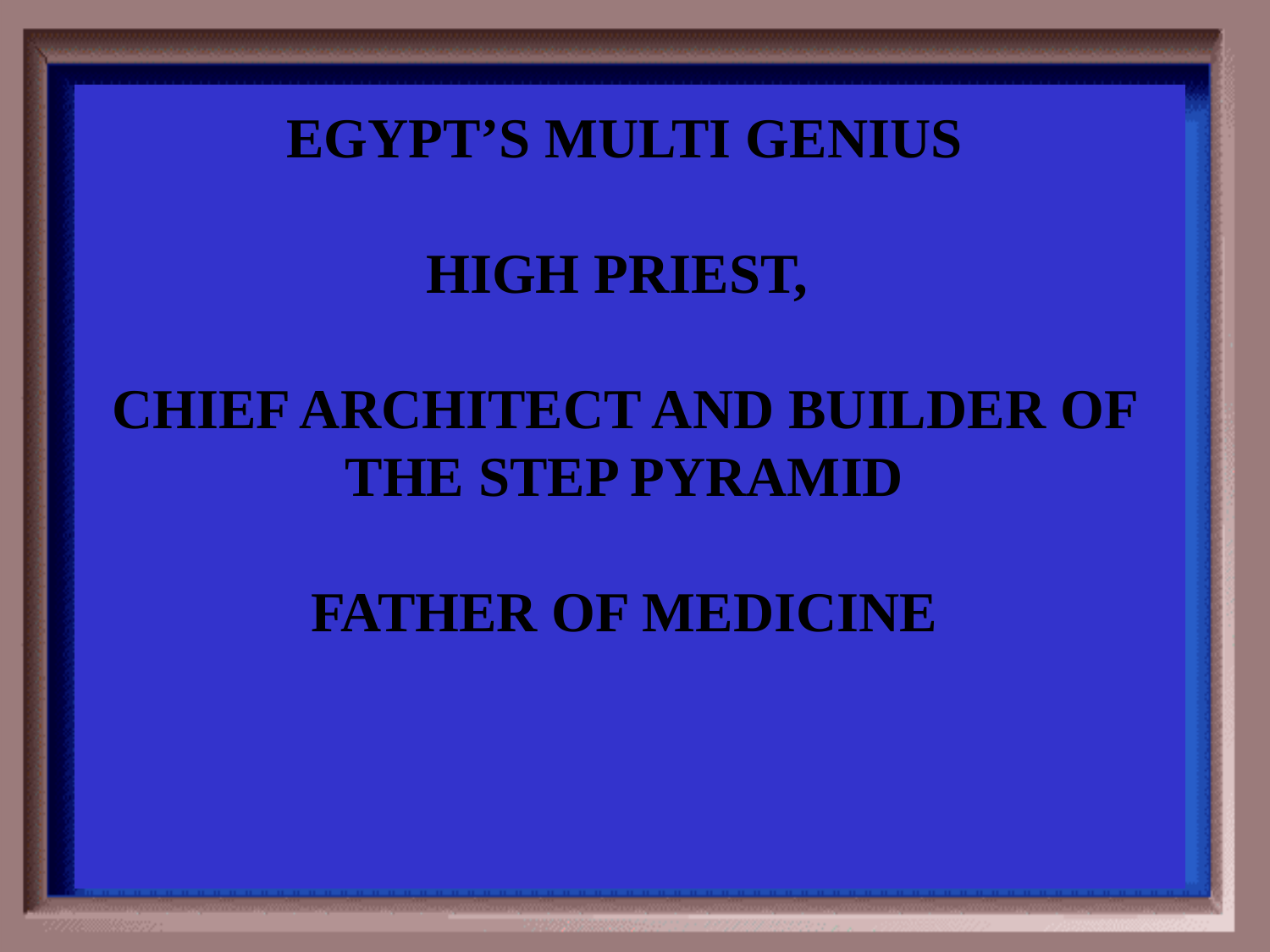

Category #2 $400 Question

Egypt’s multi genius

High priest,

Chief architect and builder of the step pyramid

Father of medicine